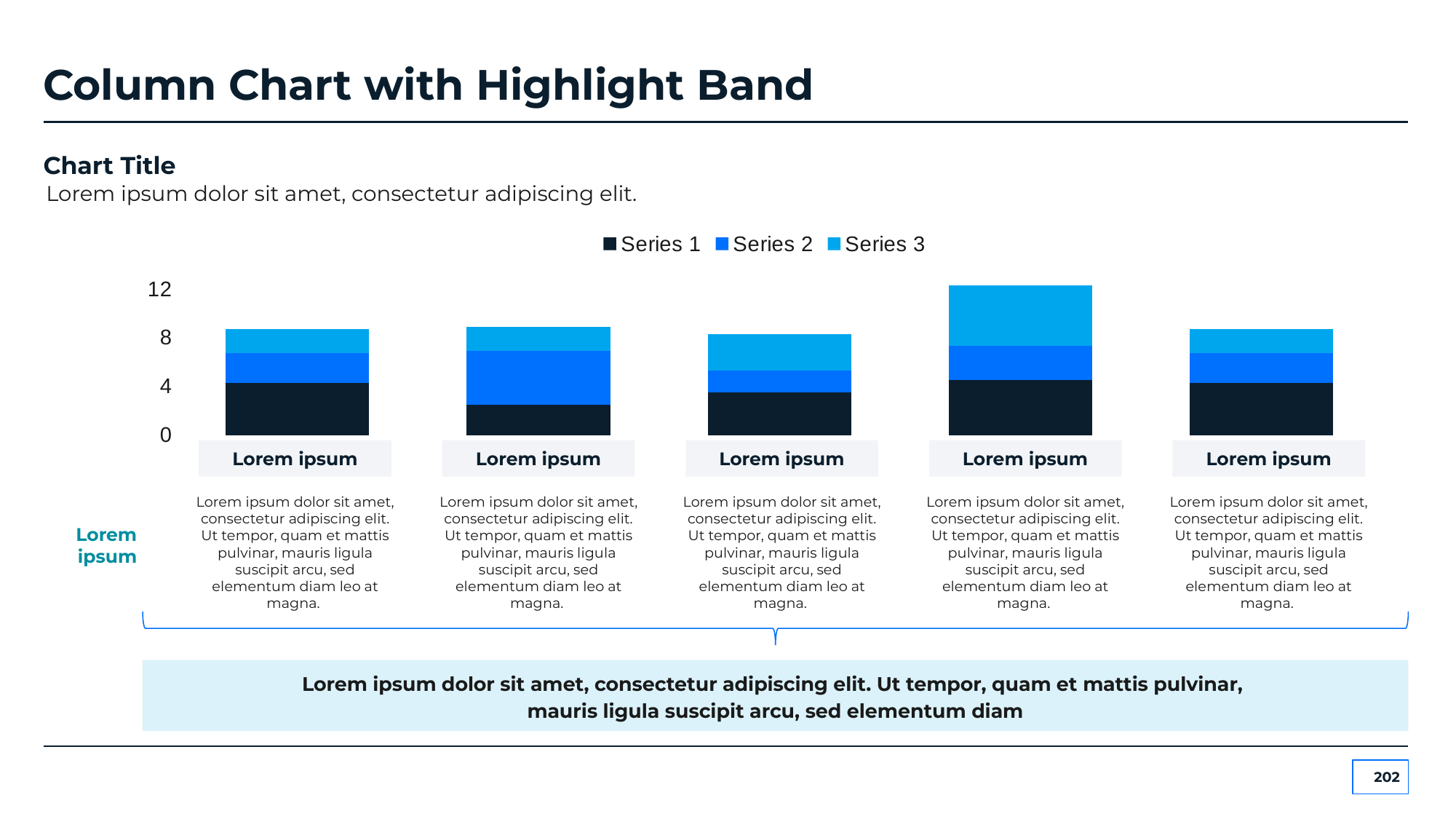

# Column Chart with Highlight Band
Chart Title
Lorem ipsum dolor sit amet, consectetur adipiscing elit.

### Chart

| Category | Series 1 | Series 2 | Series 3 |
|---|---|---|---|
| Category 1 | 4.3 | 2.4 | 2.0 |
| Category 2 | 2.5 | 4.4 | 2.0 |
| Category 3 | 3.5 | 1.8 | 3.0 |
| Category 4 | 4.5 | 2.8 | 5.0 |
| Category 5 | 4.3 | 2.4 | 2.0 |
Lorem ipsum
Lorem ipsum
Lorem ipsum
Lorem ipsum
Lorem ipsum
Lorem ipsum
Lorem ipsum dolor sit amet, consectetur adipiscing elit. Ut tempor, quam et mattis pulvinar, mauris ligula suscipit arcu, sed elementum diam leo at magna.
Lorem ipsum dolor sit amet, consectetur adipiscing elit. Ut tempor, quam et mattis pulvinar, mauris ligula suscipit arcu, sed elementum diam leo at magna.
Lorem ipsum dolor sit amet, consectetur adipiscing elit. Ut tempor, quam et mattis pulvinar, mauris ligula suscipit arcu, sed elementum diam leo at magna.
Lorem ipsum dolor sit amet, consectetur adipiscing elit. Ut tempor, quam et mattis pulvinar, mauris ligula suscipit arcu, sed elementum diam leo at magna.
Lorem ipsum dolor sit amet, consectetur adipiscing elit. Ut tempor, quam et mattis pulvinar, mauris ligula suscipit arcu, sed elementum diam leo at magna.
Lorem ipsum dolor sit amet, consectetur adipiscing elit. Ut tempor, quam et mattis pulvinar,
mauris ligula suscipit arcu, sed elementum diam
202